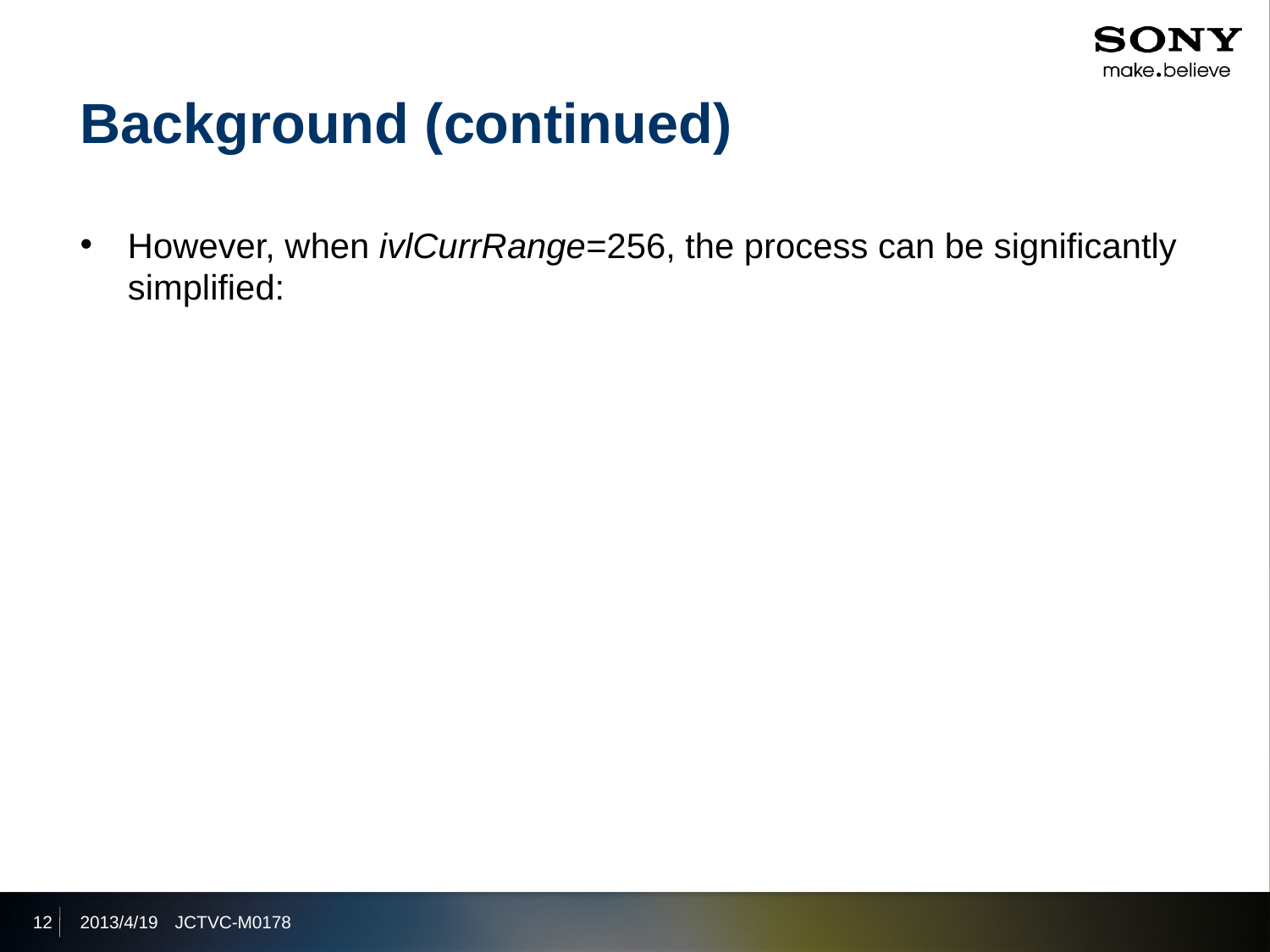

# Background (continued)

However, when ivlCurrRange=256, the process can be significantly simplified:

12
2013/4/19
JCTVC-M0178